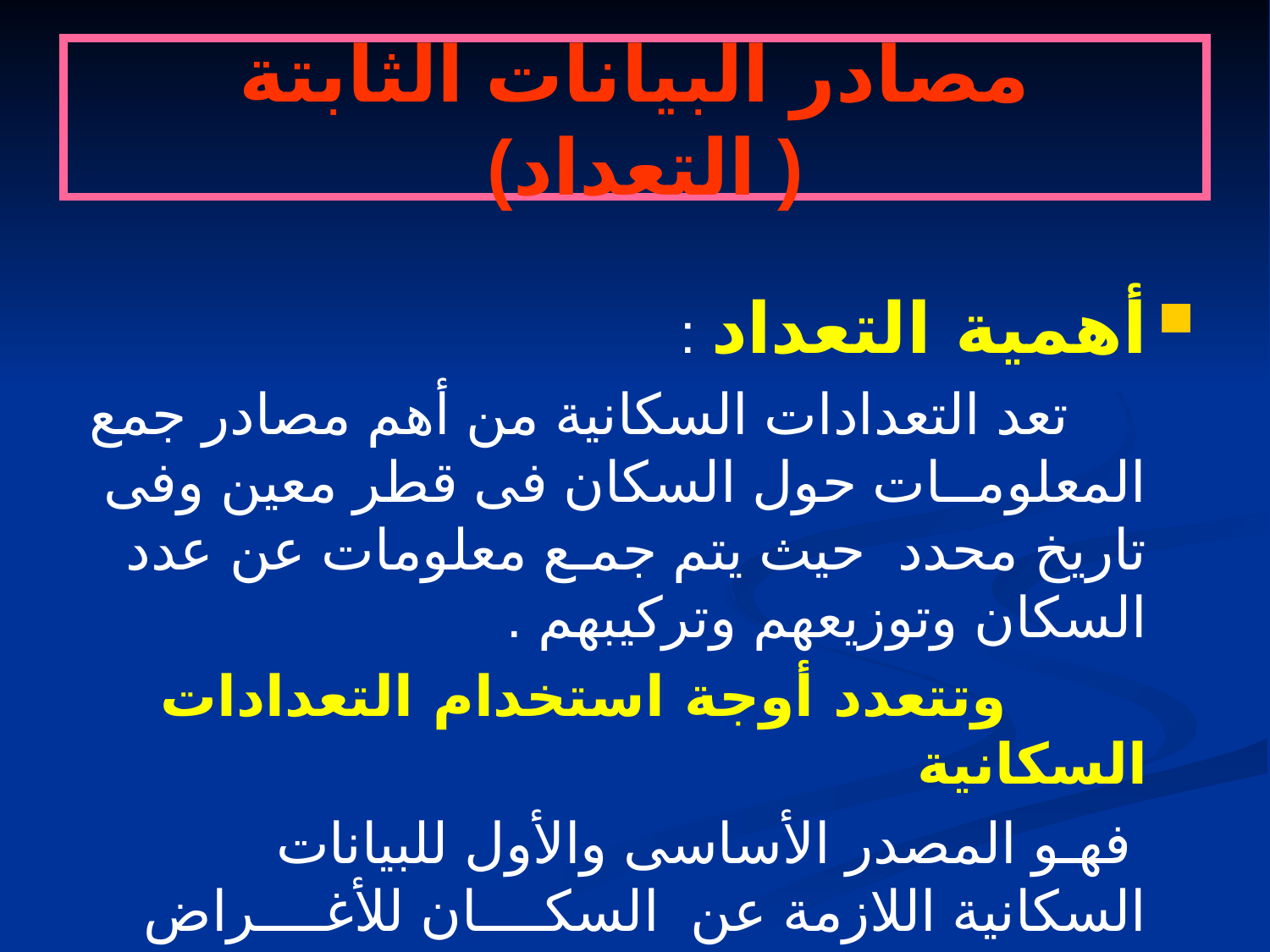

# مصادر البيانات الثابتة ( التعداد)
أهمية التعداد :
        تعد التعدادات السكانية من أهم مصادر جمع المعلومــات حول السكان فى قطر معين وفى تاريخ محدد  حيث يتم جمـع معلومات عن عدد السكان وتوزيعهم وتركيبهم .
            وتتعدد أوجة استخدام التعدادات السكانية
    فهـو المصدر الأساسى والأول للبيانات السكانية اللازمة عن  السكــــان للأغــــراض الإدارية ولكثــير من نواحى البحـــث والتخطيط الاقتصادى و الاجتماعى .